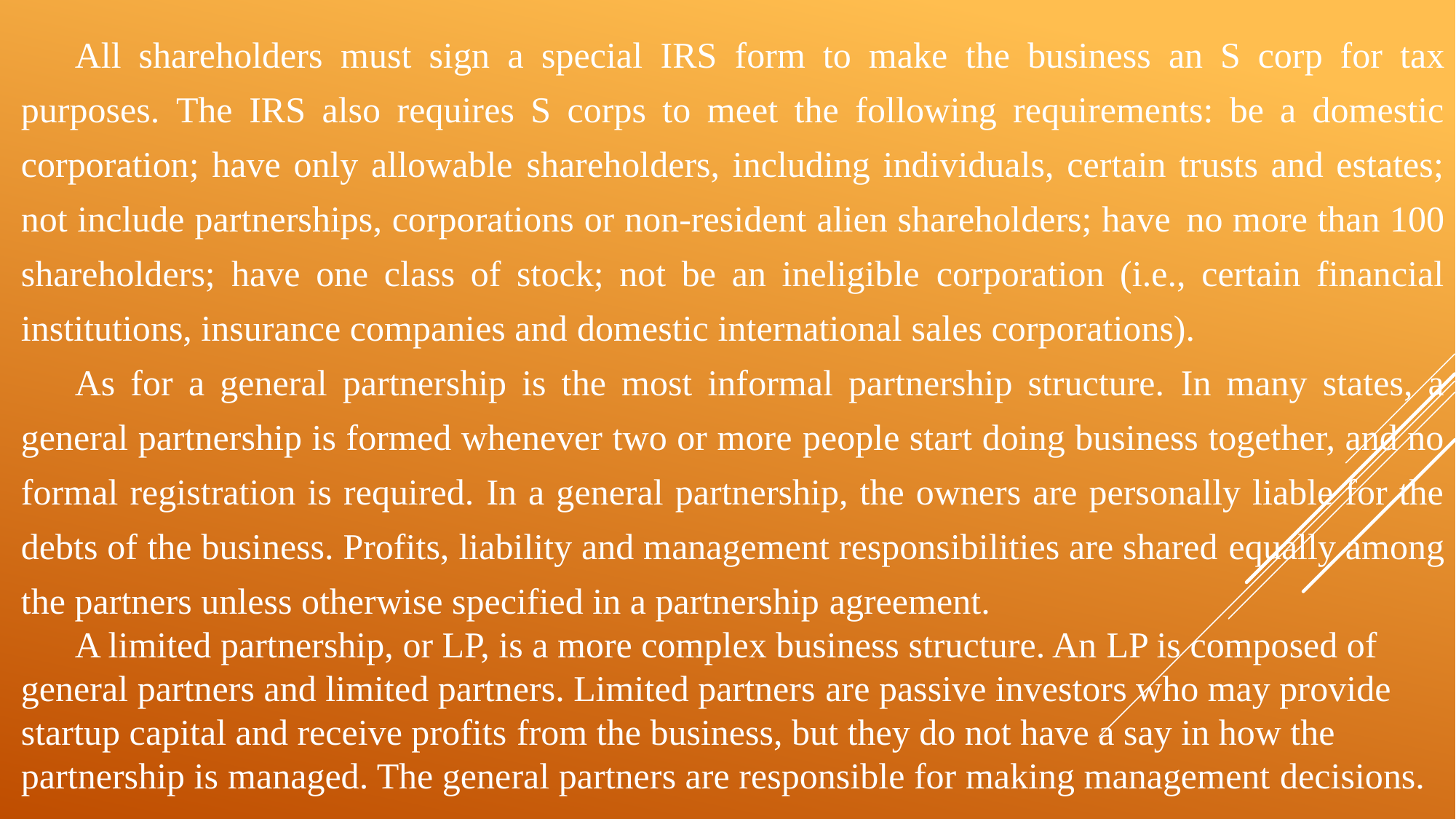

All shareholders must sign a special IRS form to make the business an S corp for tax purposes. The IRS also requires S corps to meet the following requirements: be a domestic corporation; have only allowable shareholders, including individuals, certain trusts and estates; not include partnerships, corporations or non-resident alien shareholders; have no more than 100 shareholders; have one class of stock; not be an ineligible corporation (i.e., certain financial institutions, insurance companies and domestic international sales corporations).
As for a general partnership is the most informal partnership structure. In many states, a general partnership is formed whenever two or more people start doing business together, and no formal registration is required. In a general partnership, the owners are personally liable for the debts of the business. Profits, liability and management responsibilities are shared equally among the partners unless otherwise specified in a partnership agreement.
A limited partnership, or LP, is a more complex business structure. An LP is composed of general partners and limited partners. Limited partners are passive investors who may provide startup capital and receive profits from the business, but they do not have a say in how the partnership is managed. The general partners are responsible for making management decisions.